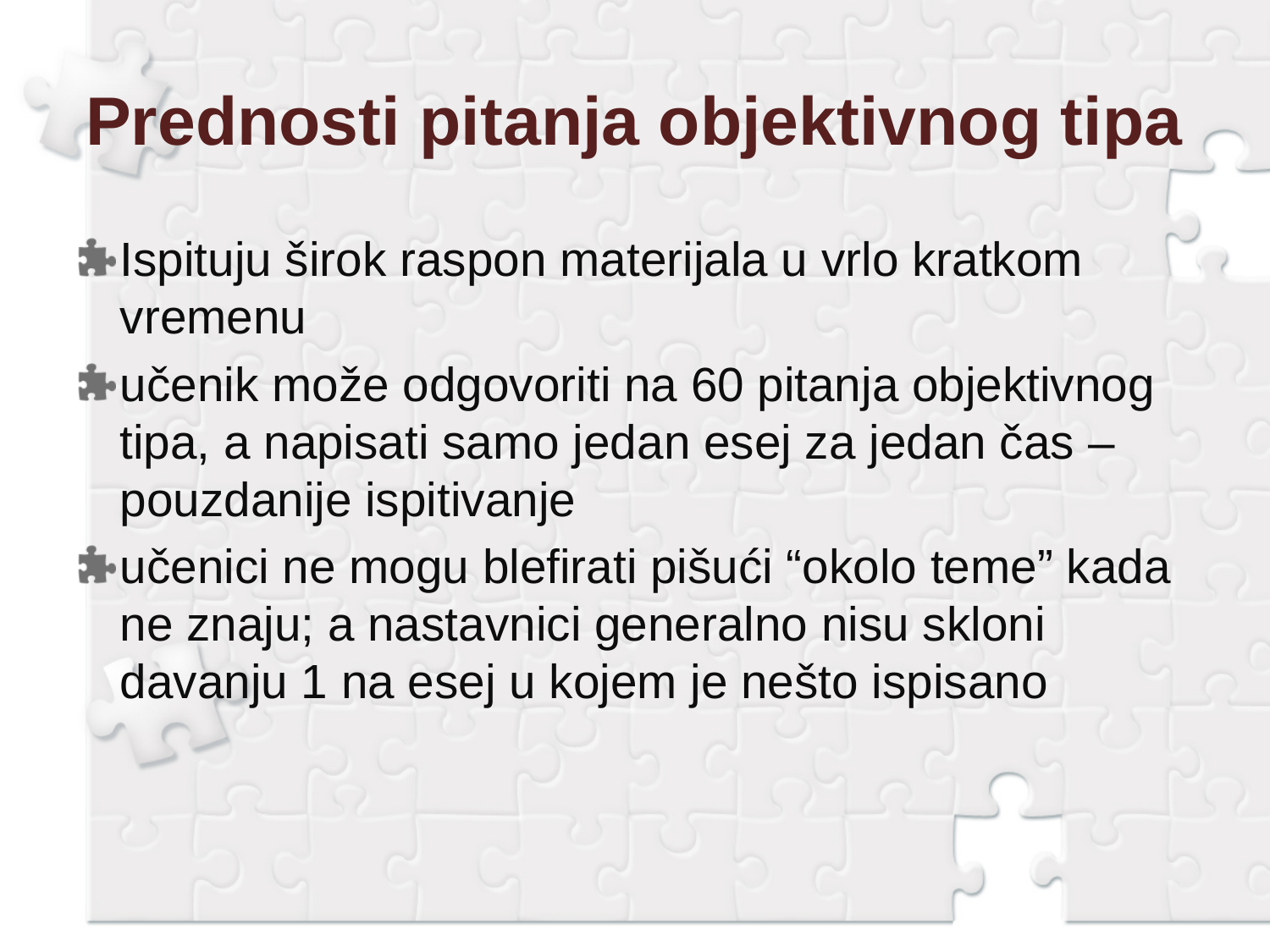

# Prednosti pitanja objektivnog tipa
Ispituju širok raspon materijala u vrlo kratkom vremenu
učenik može odgovoriti na 60 pitanja objektivnog tipa, a napisati samo jedan esej za jedan čas – pouzdanije ispitivanje
učenici ne mogu blefirati pišući “okolo teme” kada ne znaju; a nastavnici generalno nisu skloni davanju 1 na esej u kojem je nešto ispisano